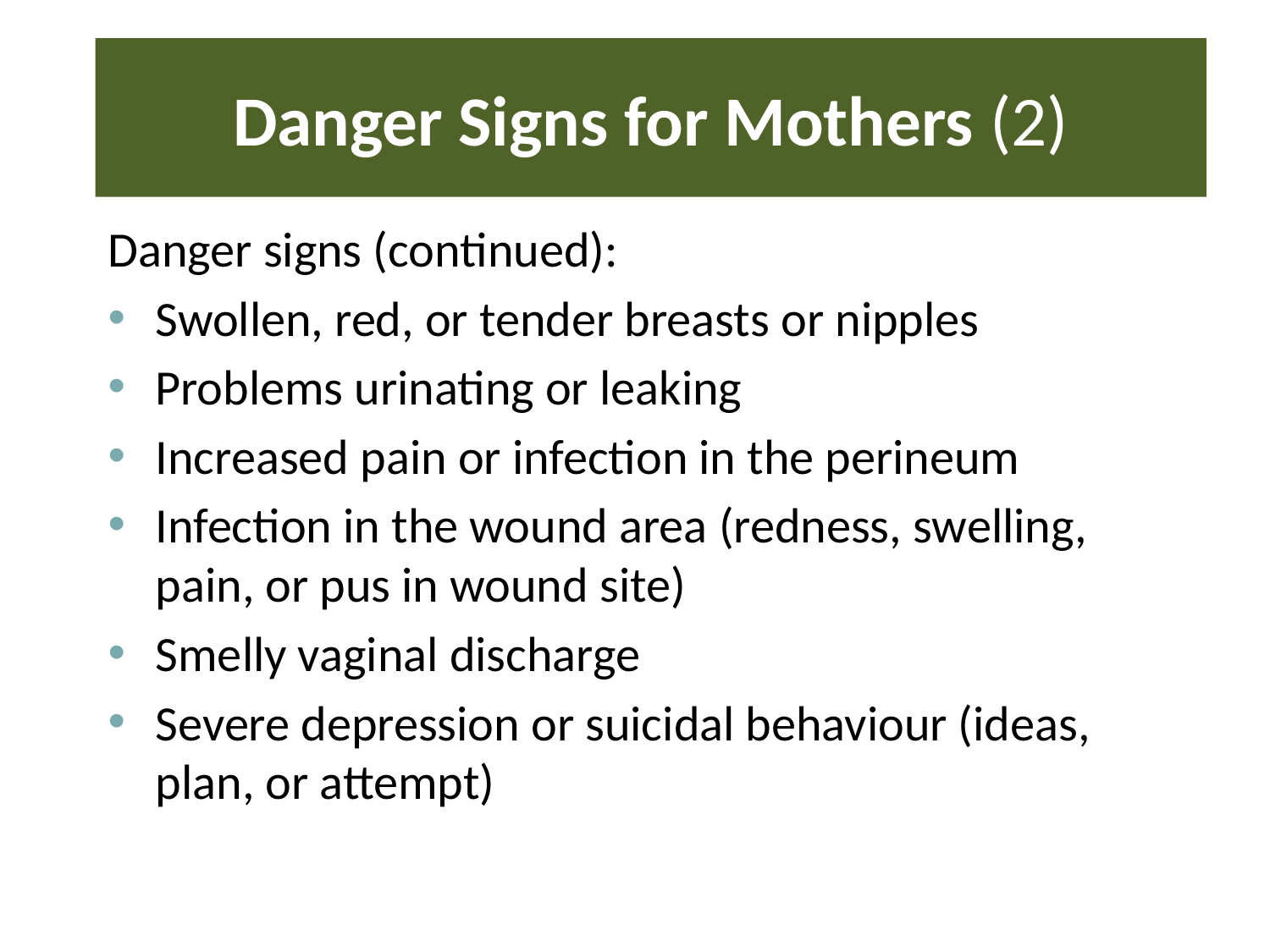

# Danger Signs for Mothers (2)
Danger signs (continued):
Swollen, red, or tender breasts or nipples
Problems urinating or leaking
Increased pain or infection in the perineum
Infection in the wound area (redness, swelling, pain, or pus in wound site)
Smelly vaginal discharge
Severe depression or suicidal behaviour (ideas, plan, or attempt)